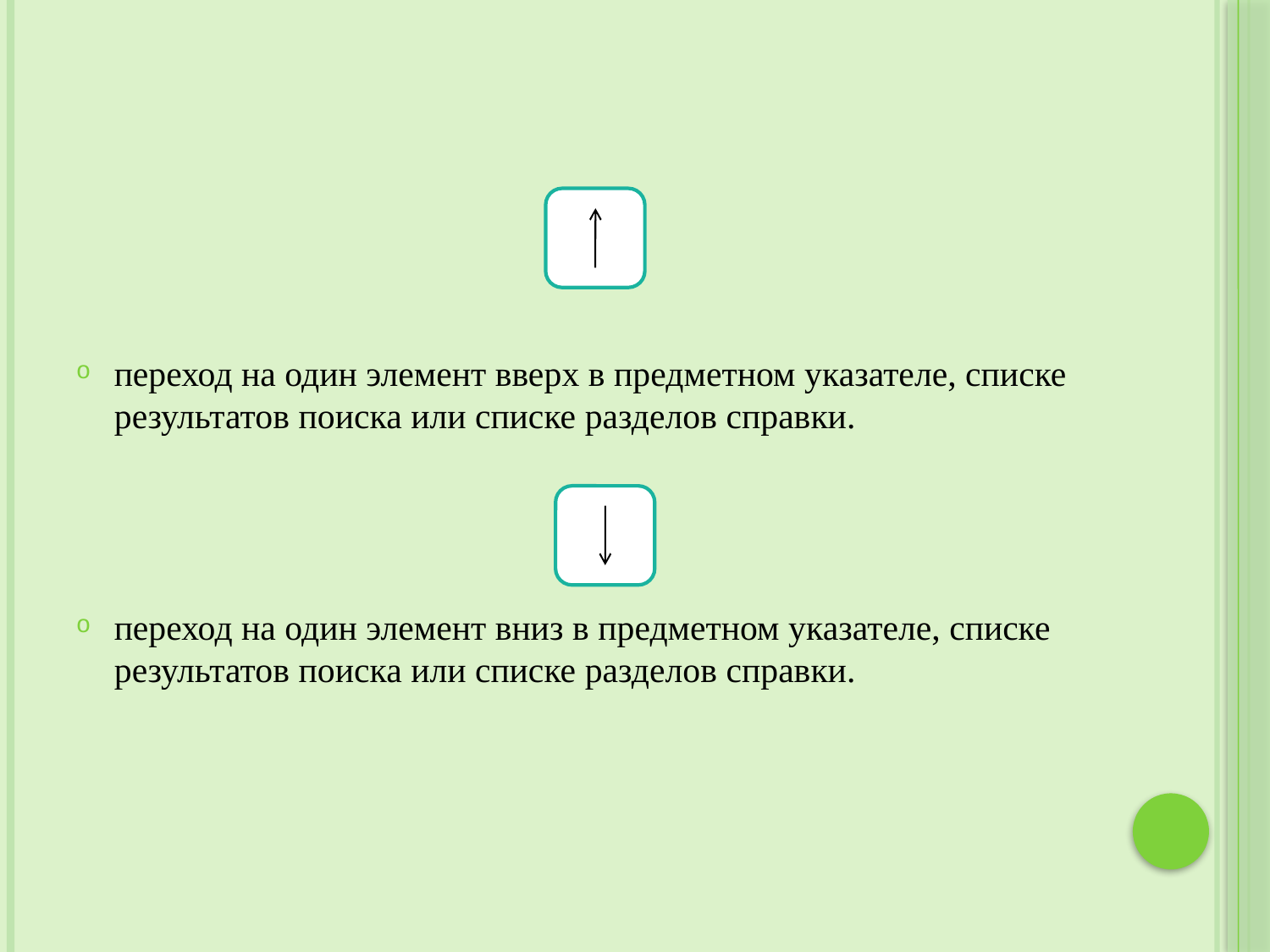

переход на один элемент вверх в предметном указателе, списке результатов поиска или списке разделов справки.

переход на один элемент вниз в предметном указателе, списке результатов поиска или списке разделов справки.